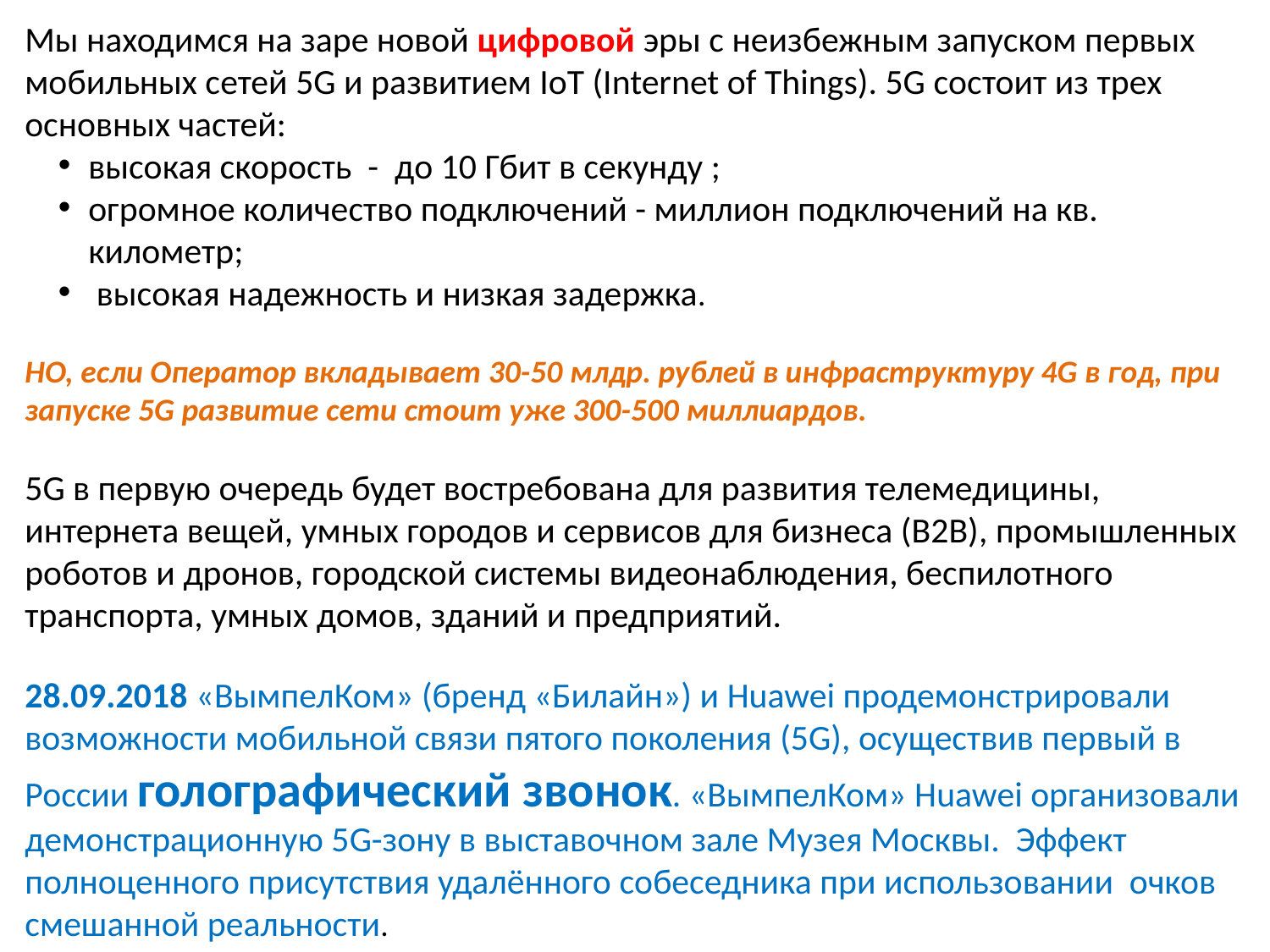

Мы находимся на заре новой цифровой эры с неизбежным запуском первых мобильных сетей 5G и развитием IoT (Internet of Things). 5G состоит из трех основных частей:
высокая скорость  -  до 10 Гбит в секунду ;
огромное количество подключений - миллион подключений на кв. километр;
 высокая надежность и низкая задержка.

НО, если Оператор вкладывает 30-50 млдр. рублей в инфраструктуру 4G в год, при запуске 5G развитие сети стоит уже 300-500 миллиардов.

5G в первую очередь будет востребована для развития телемедицины, интернета вещей, умных городов и сервисов для бизнеса (В2В), промышленных роботов и дронов, городской системы видеонаблюдения, беспилотного транспорта, умных домов, зданий и предприятий.

28.09.2018 «ВымпелКом» (бренд «Билайн») и Huawei продемонстрировали возможности мобильной связи пятого поколения (5G), осуществив первый в России голографический звонок. «ВымпелКом» Huawei организовали демонстрационную 5G-зону в выставочном зале Музея Москвы.  Эффект полноценного присутствия удалённого собеседника при использовании  очков смешанной реальности.